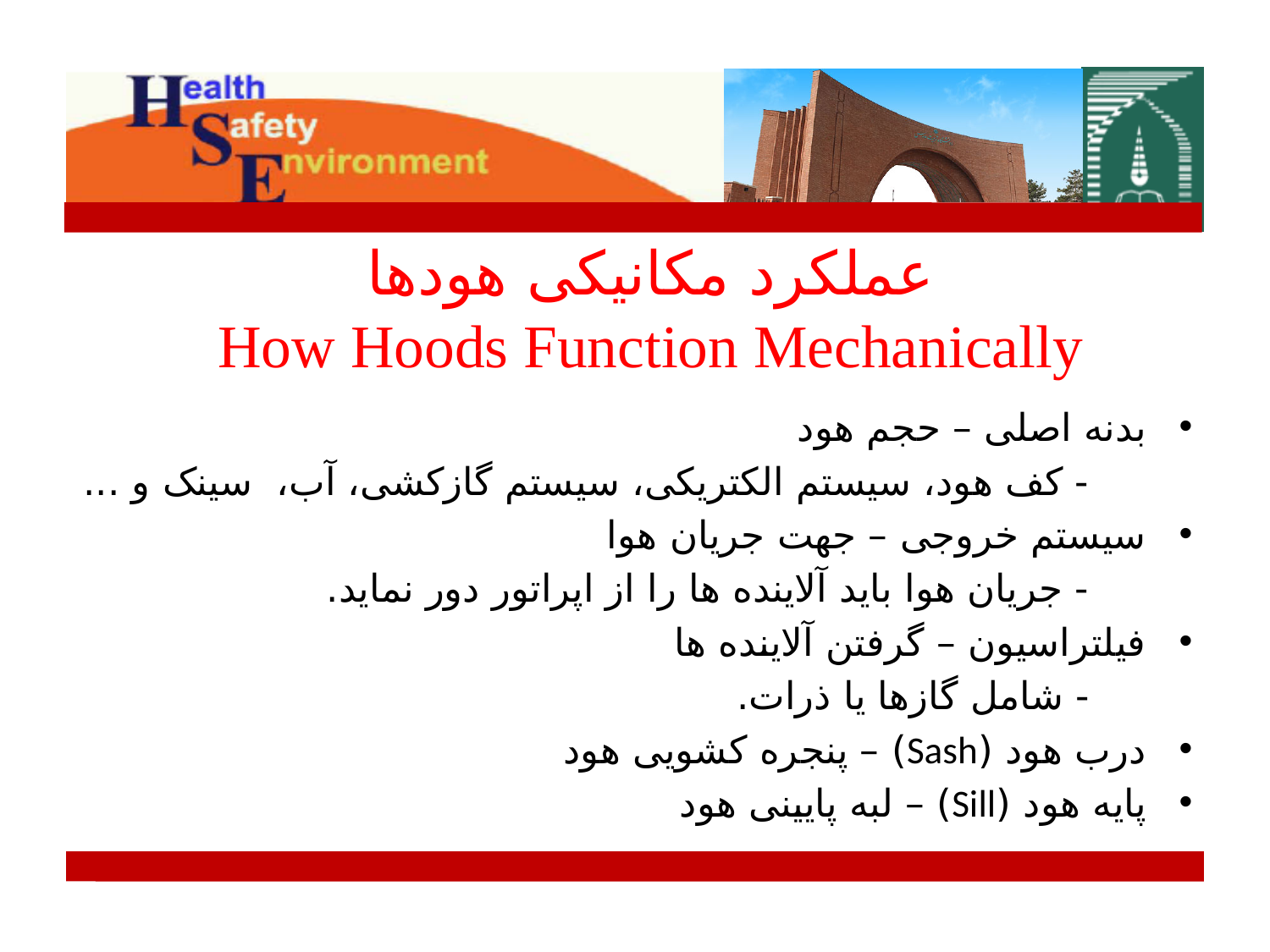

# عملکرد مکانیکی هودها How Hoods Function Mechanically
بدنه اصلی – حجم هود
        - کف هود، سیستم الکتریکی، سیستم گازکشی، آب،  سینک و ...
سیستم خروجی – جهت جریان هوا
        - جریان هوا باید آلاینده ها را از اپراتور دور نماید.
فیلتراسیون – گرفتن آلاینده ها
        - شامل گازها یا ذرات.
درب هود (Sash) – پنجره کشویی هود
پایه هود (Sill) – لبه پایینی هود